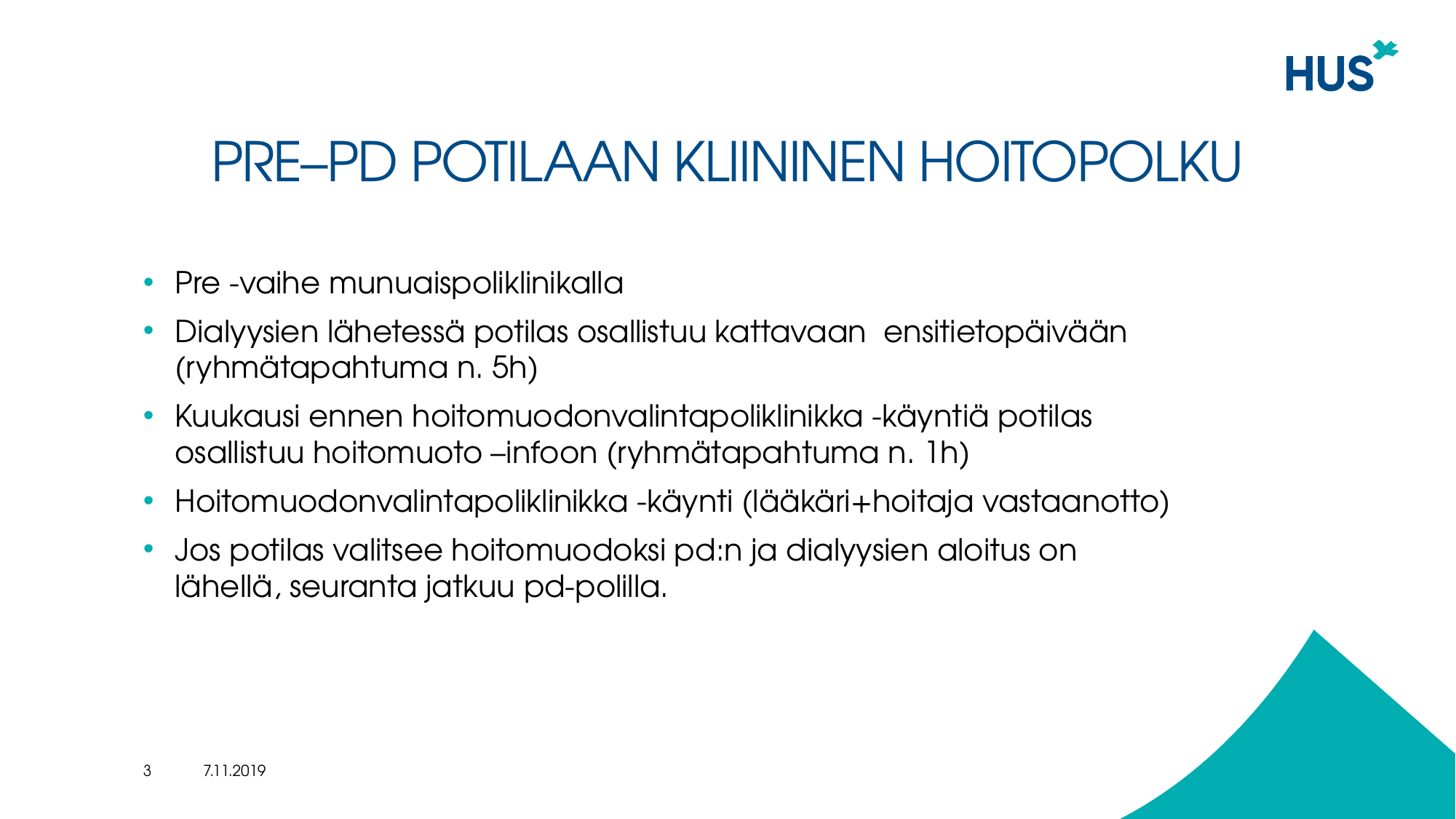

# PRE–PD POTILAAN KLIININEN hoitoPOLKU
Pre -vaihe munuaispoliklinikalla
Dialyysien lähetessä potilas osallistuu kattavaan  ensitietopäivään (ryhmätapahtuma n. 5h)
Kuukausi ennen hoitomuodonvalintapoliklinikka -käyntiä potilas osallistuu hoitomuoto –infoon (ryhmätapahtuma n. 1h)
Hoitomuodonvalintapoliklinikka -käynti (lääkäri+hoitaja vastaanotto)
Jos potilas valitsee hoitomuodoksi pd:n ja dialyysien aloitus on lähellä, seuranta jatkuu pd-polilla.

3
7.11.2019